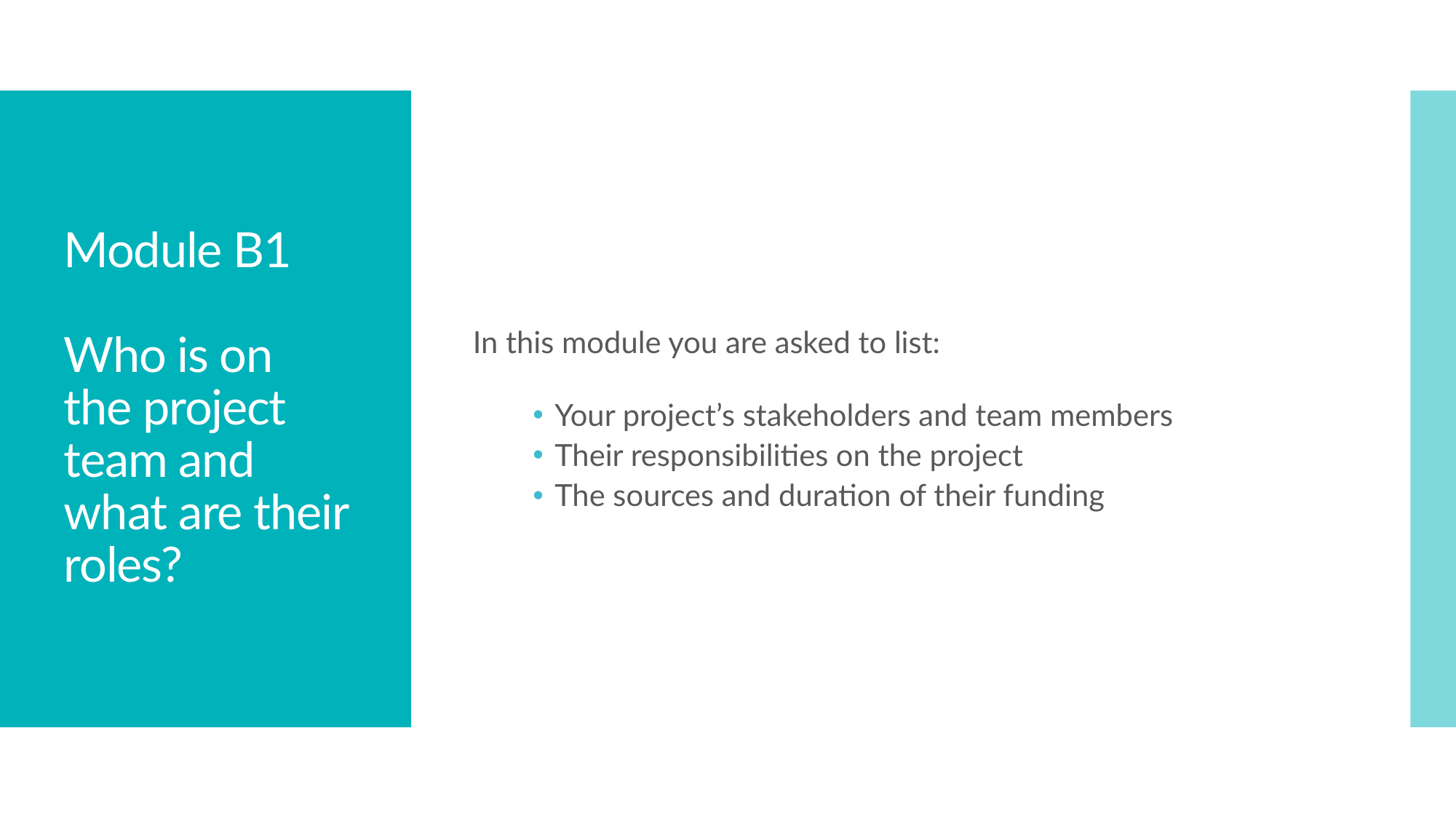

In this module you are asked to list:
Your project’s stakeholders and team members
Their responsibilities on the project
The sources and duration of their funding
# Module B1 Who is on the project team and what are their roles?